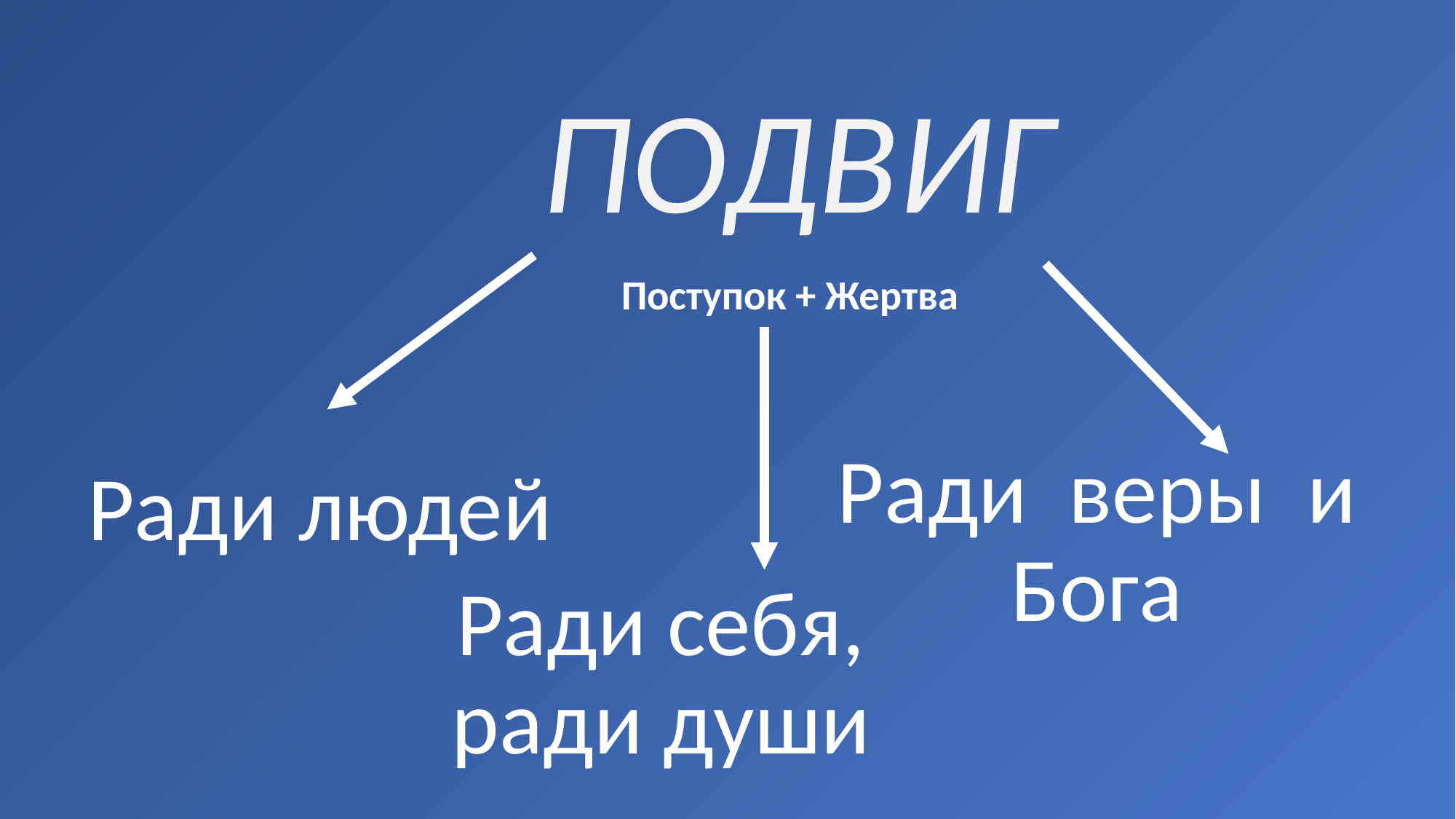

ПОДВИГ
Поступок + Жертва
# Ради людей
Ради  веры  и Бога
Ради себя,
ради души